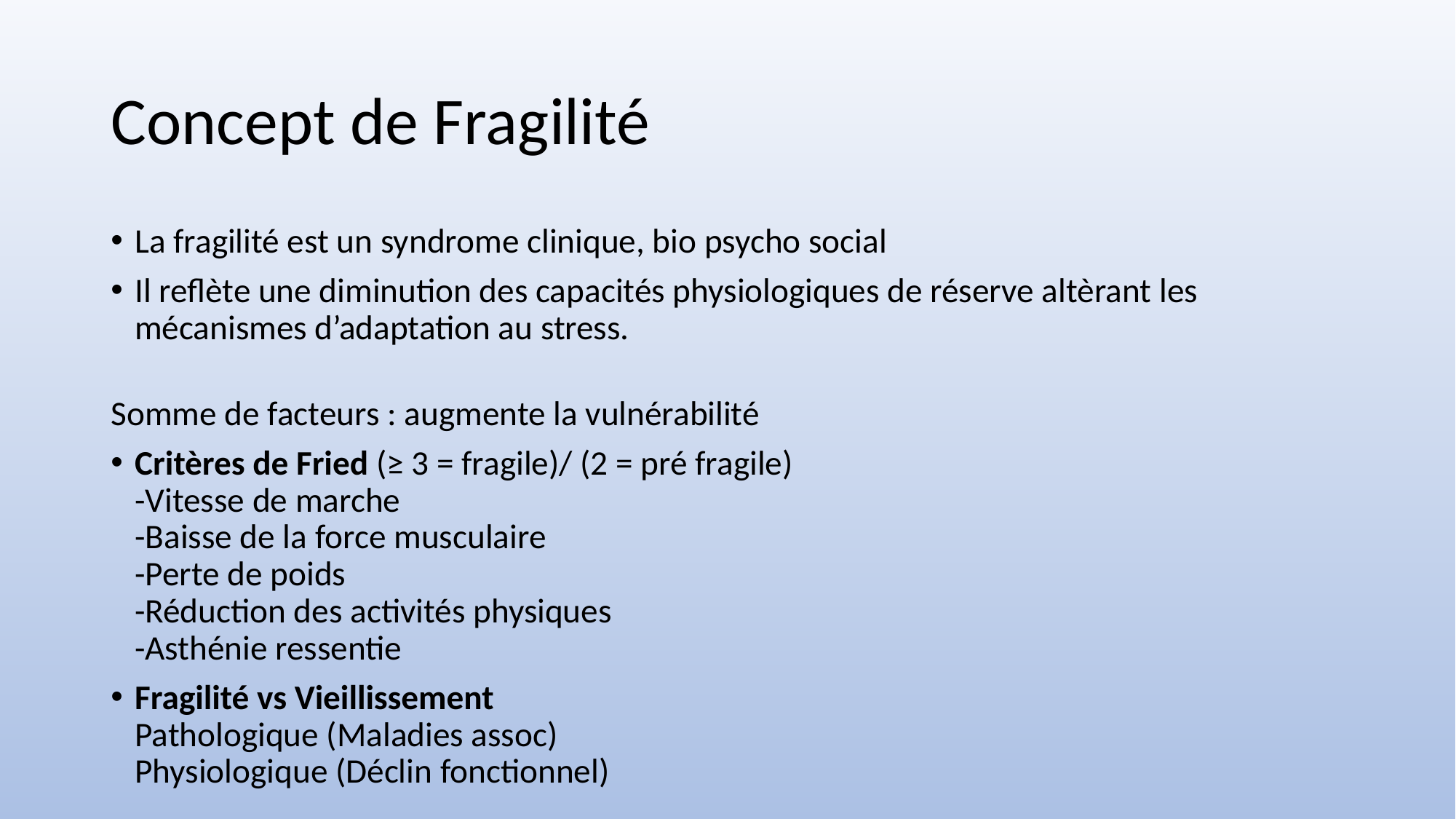

# Concept de Fragilité
La fragilité est un syndrome clinique, bio psycho social
Il reflète une diminution des capacités physiologiques de réserve altèrant les mécanismes d’adaptation au stress.
Somme de facteurs : augmente la vulnérabilité
Critères de Fried (≥ 3 = fragile)/ (2 = pré fragile)
-Vitesse de marche
-Baisse de la force musculaire
-Perte de poids
-Réduction des activités physiques
-Asthénie ressentie
Fragilité vs Vieillissement
Pathologique (Maladies assoc)
Physiologique (Déclin fonctionnel)